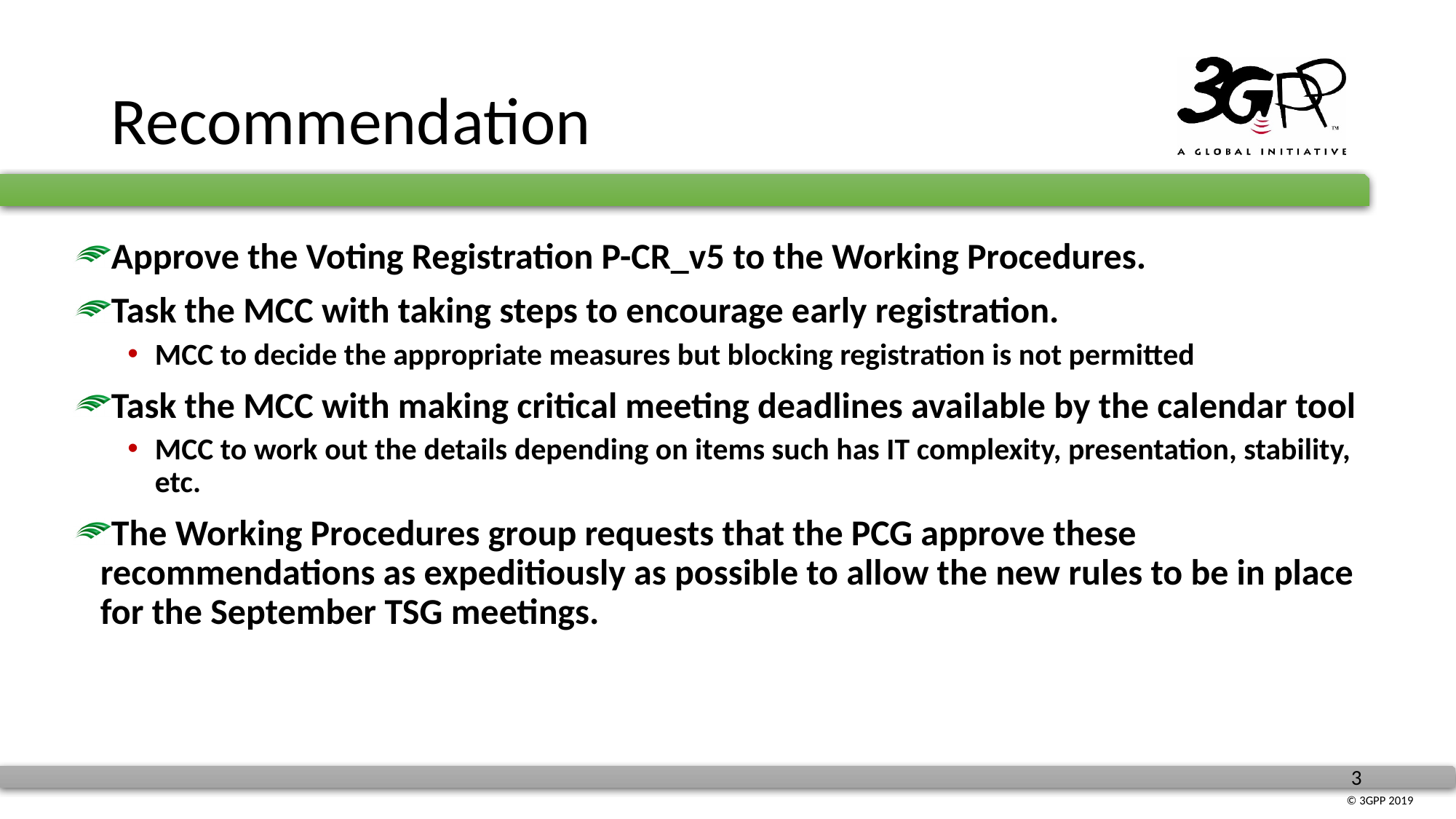

# Recommendation
Approve the Voting Registration P-CR_v5 to the Working Procedures.
Task the MCC with taking steps to encourage early registration.
MCC to decide the appropriate measures but blocking registration is not permitted
Task the MCC with making critical meeting deadlines available by the calendar tool
MCC to work out the details depending on items such has IT complexity, presentation, stability, etc.
The Working Procedures group requests that the PCG approve these recommendations as expeditiously as possible to allow the new rules to be in place for the September TSG meetings.